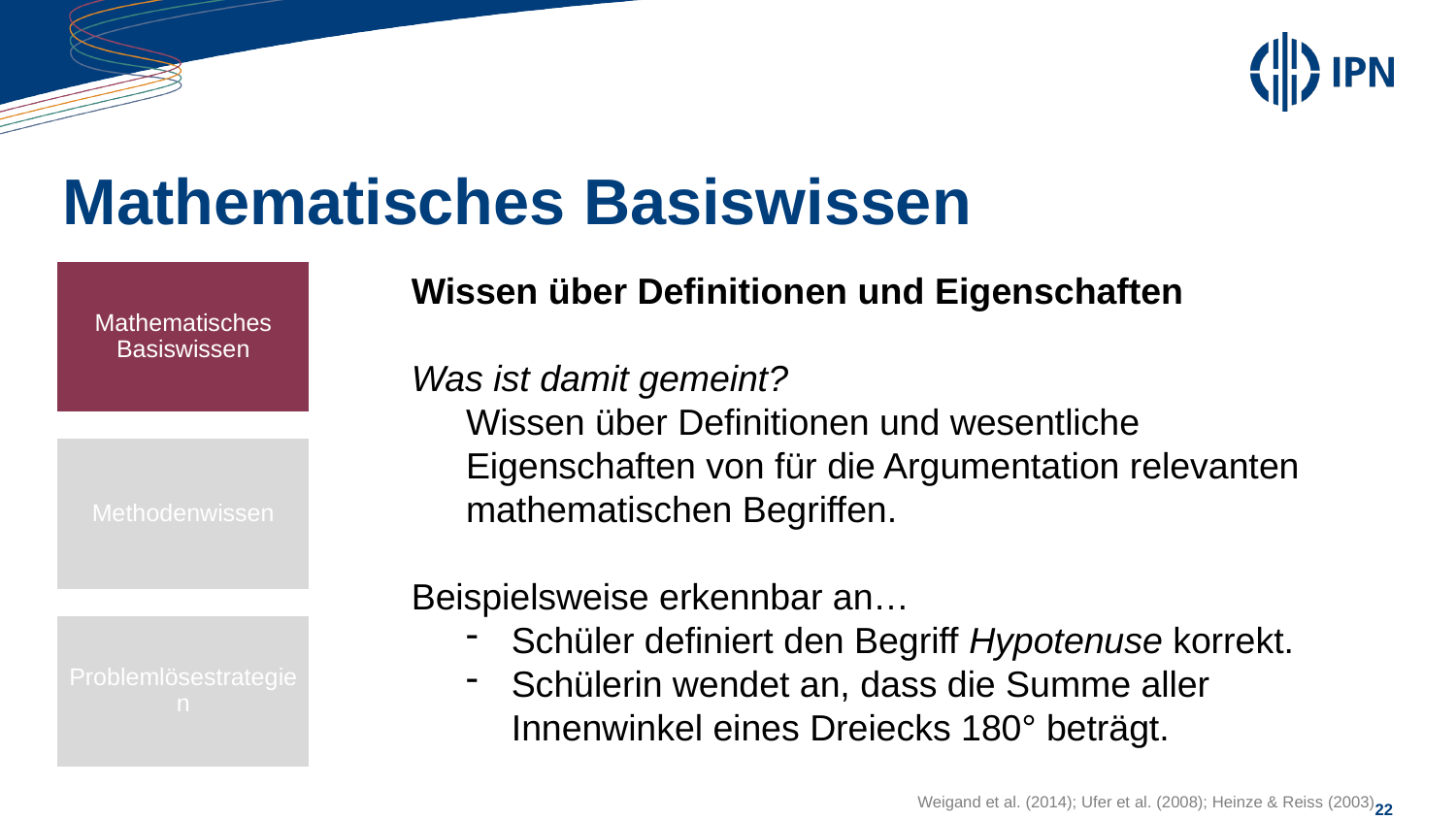

# Mathematisches Basiswissen
Wissen über Definitionen und Eigenschaften

Was ist damit gemeint?
Wissen über Definitionen und wesentliche Eigenschaften von für die Argumentation relevanten mathematischen Begriffen.

Beispielsweise erkennbar an…
Schüler definiert den Begriff Hypotenuse korrekt.
Schülerin wendet an, dass die Summe aller Innenwinkel eines Dreiecks 180° beträgt.

Weigand et al. (2014); Ufer et al. (2008); Heinze & Reiss (2003)
Mathematisches Basiswissen
Methodenwissen
Problemlösestrategien

22